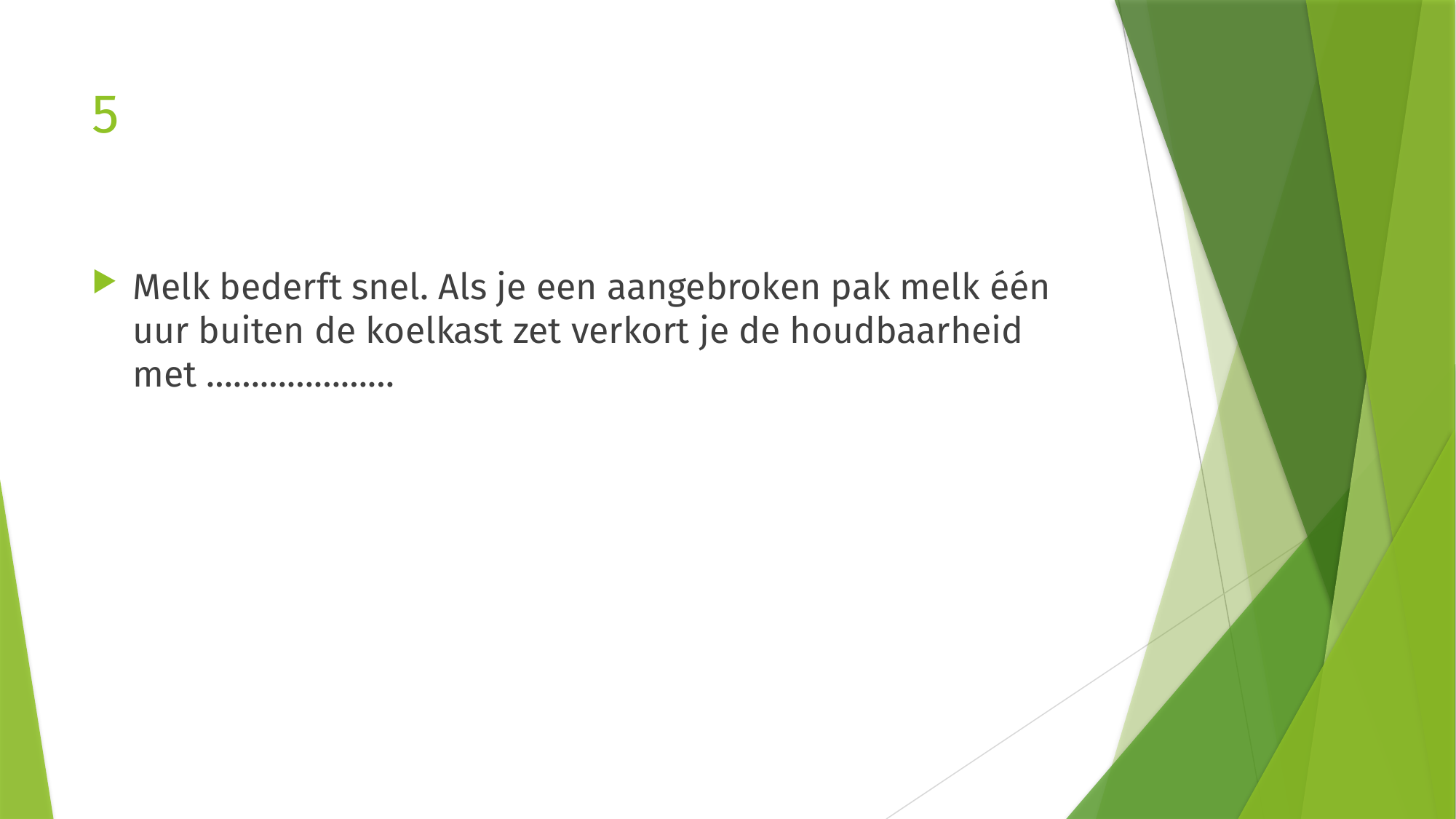

# 5
Melk bederft snel. Als je een aangebroken pak melk één uur buiten de koelkast zet verkort je de houdbaarheid met …………………